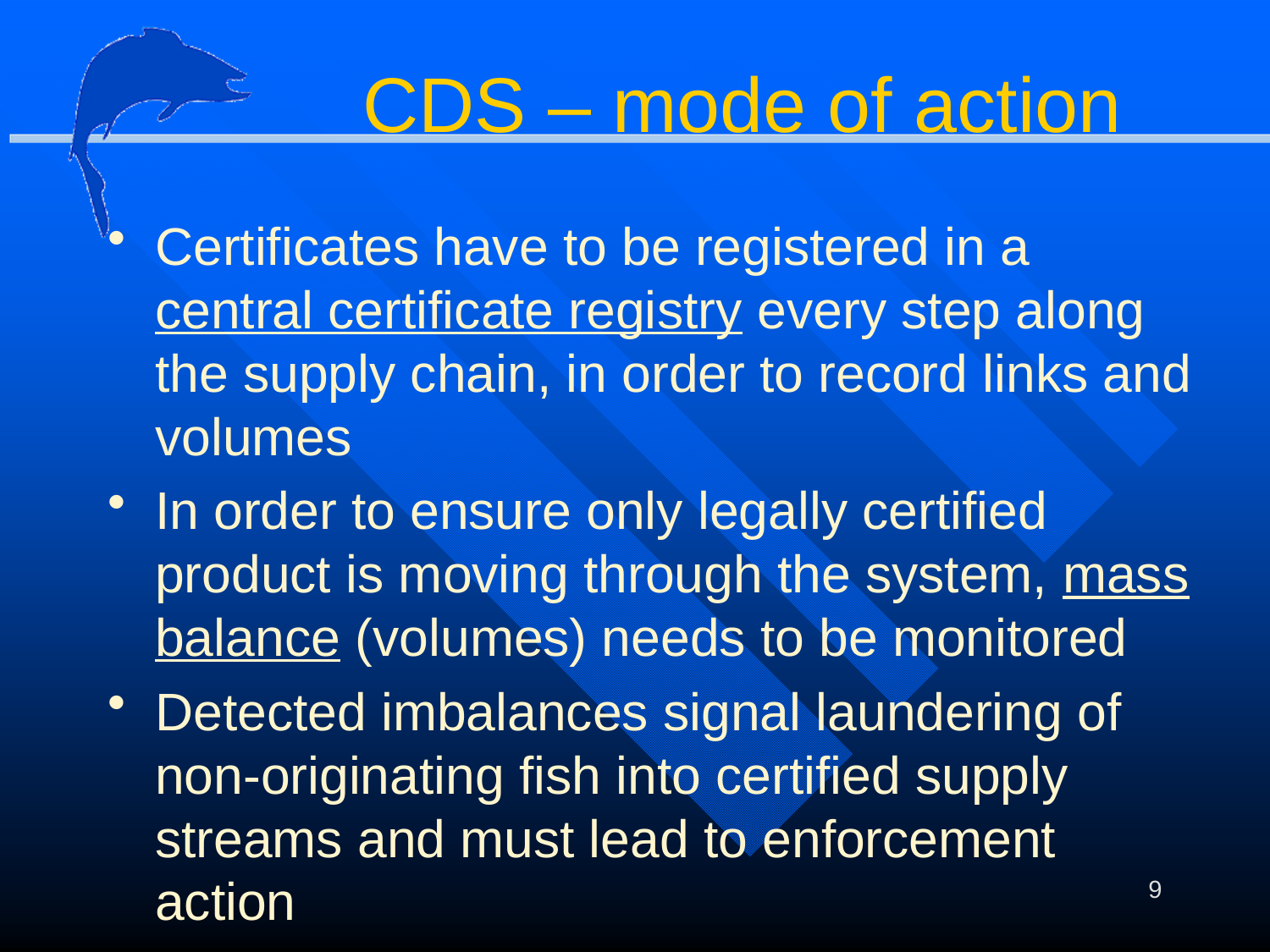

# CDS – mode of action
Certificates have to be registered in a central certificate registry every step along the supply chain, in order to record links and volumes
In order to ensure only legally certified product is moving through the system, mass balance (volumes) needs to be monitored
Detected imbalances signal laundering of non-originating fish into certified supply streams and must lead to enforcement action
Central rule:  LANDING or IMPORT ≥ EXPORT

9